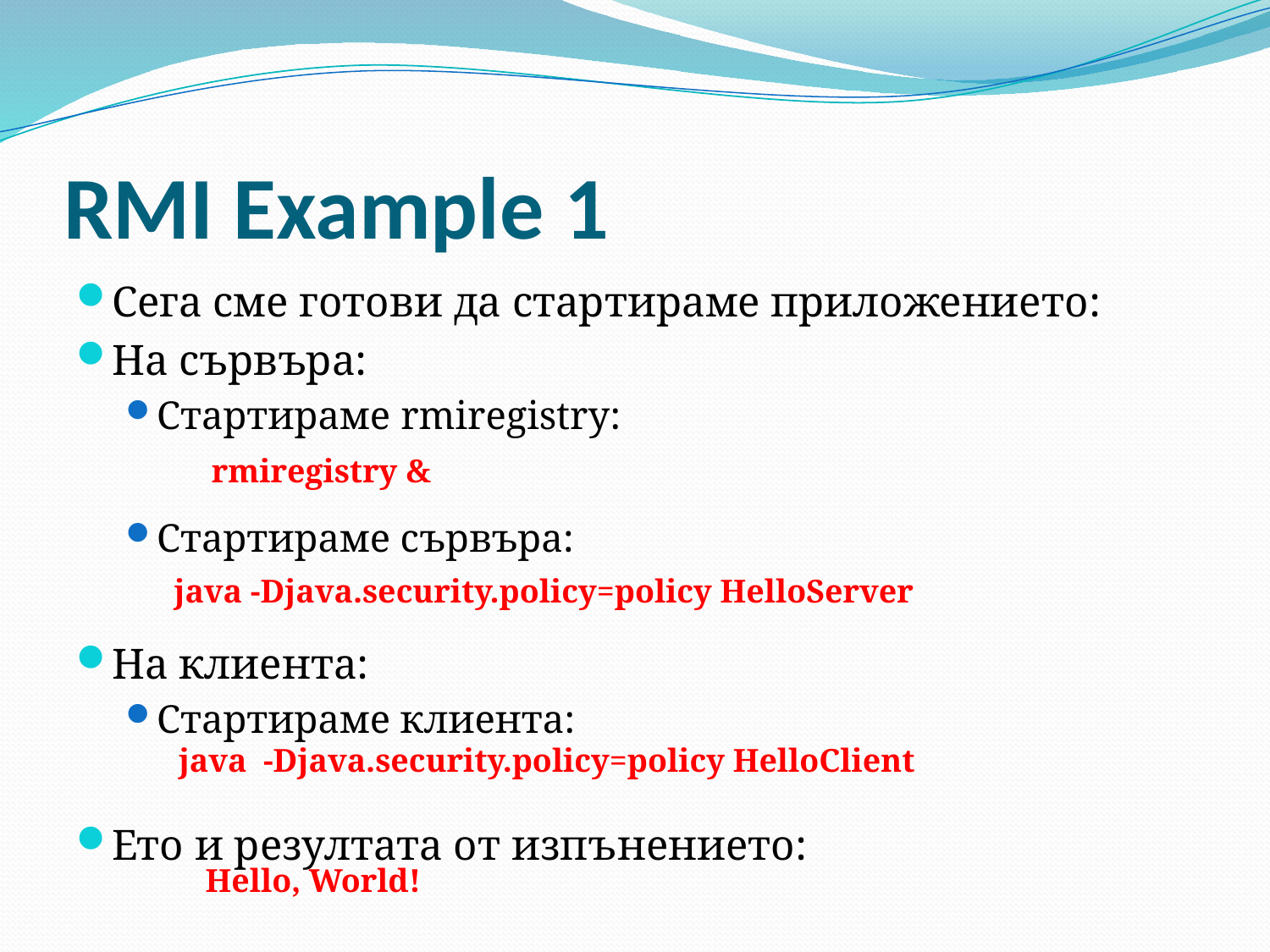

# RMI Example 1
Сега сме готови да стартираме приложението:
На сървъра:
Стартираме rmiregistry:

Стартираме сървъра:

На клиента:
Стартираме клиента:

Ето и резултата от изпънението:
rmiregistry &
java -Djava.security.policy=policy HelloServer
java  -Djava.security.policy=policy HelloClient
Hello, World!